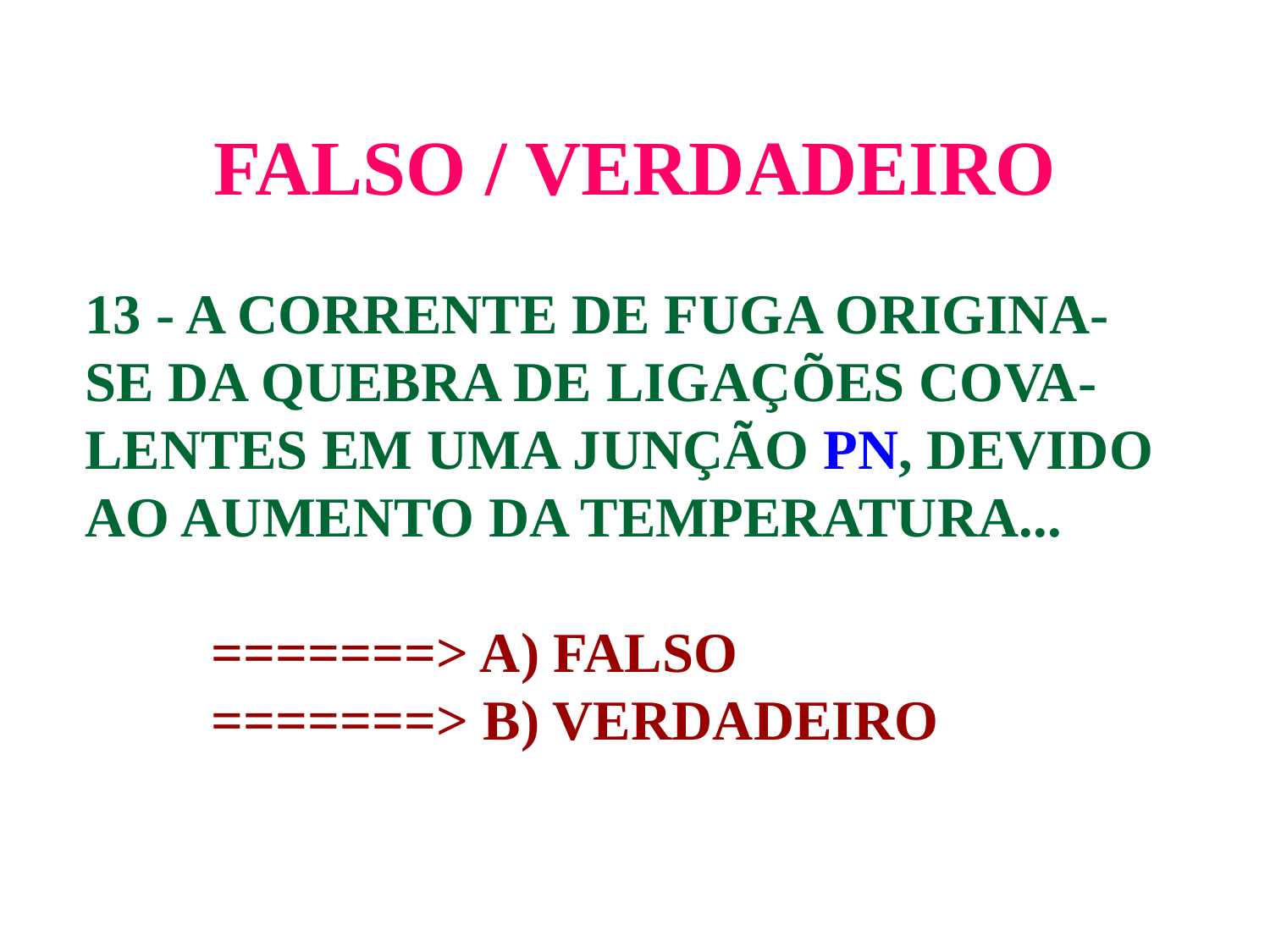

# FALSO / VERDADEIRO
13 - A CORRENTE DE FUGA ORIGINA-
SE DA QUEBRA DE LIGAÇÕES COVA-
LENTES EM UMA JUNÇÃO PN, DEVIDO
AO AUMENTO DA TEMPERATURA...
=======> A) FALSO
=======> B) VERDADEIRO